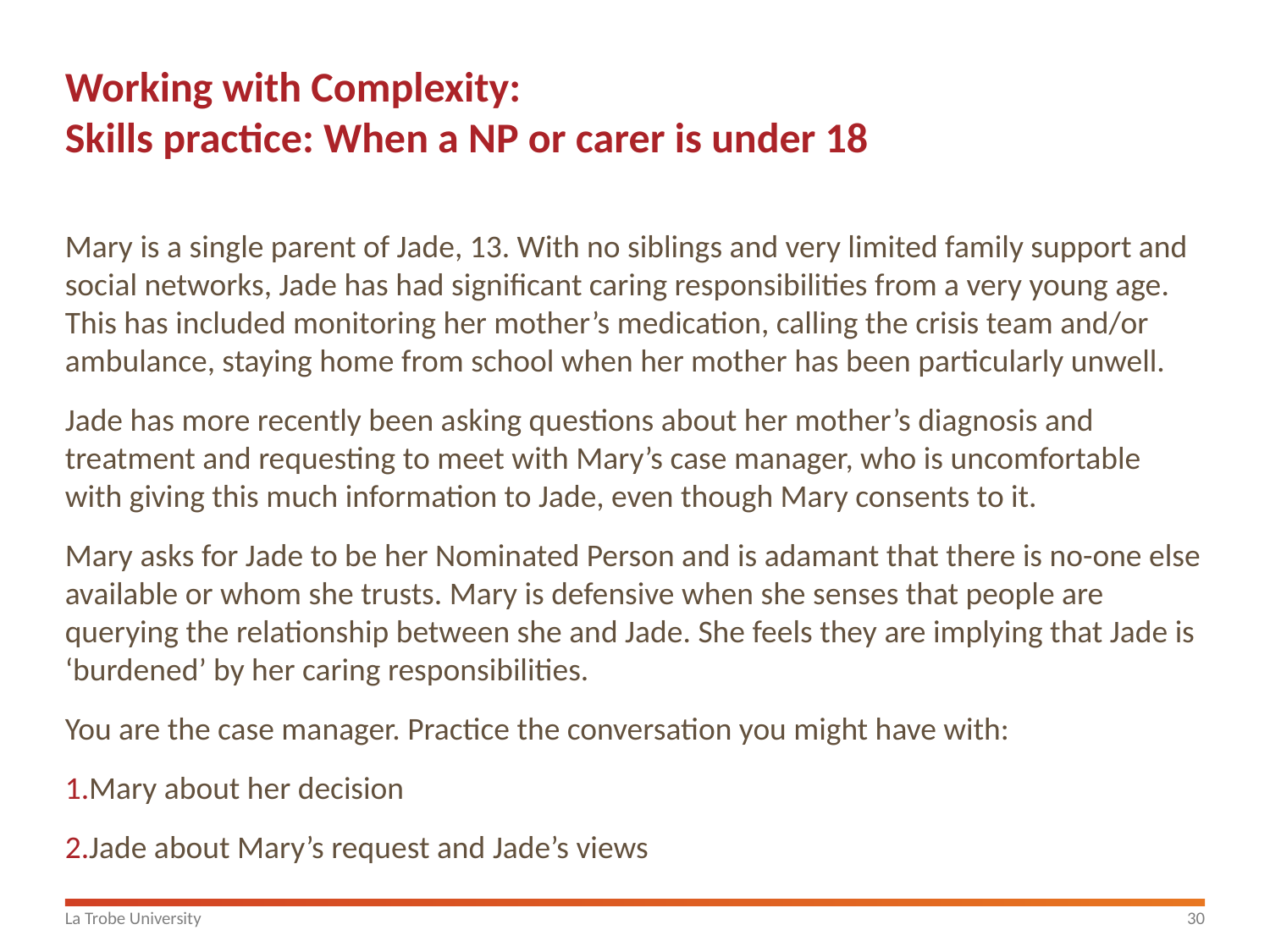

# Working with Complexity: Skills practice: When a NP or carer is under 18
Mary is a single parent of Jade, 13. With no siblings and very limited family support and social networks, Jade has had significant caring responsibilities from a very young age. This has included monitoring her mother’s medication, calling the crisis team and/or ambulance, staying home from school when her mother has been particularly unwell.
Jade has more recently been asking questions about her mother’s diagnosis and treatment and requesting to meet with Mary’s case manager, who is uncomfortable with giving this much information to Jade, even though Mary consents to it.
Mary asks for Jade to be her Nominated Person and is adamant that there is no-one else available or whom she trusts. Mary is defensive when she senses that people are querying the relationship between she and Jade. She feels they are implying that Jade is ‘burdened’ by her caring responsibilities.
You are the case manager. Practice the conversation you might have with:
Mary about her decision
Jade about Mary’s request and Jade’s views